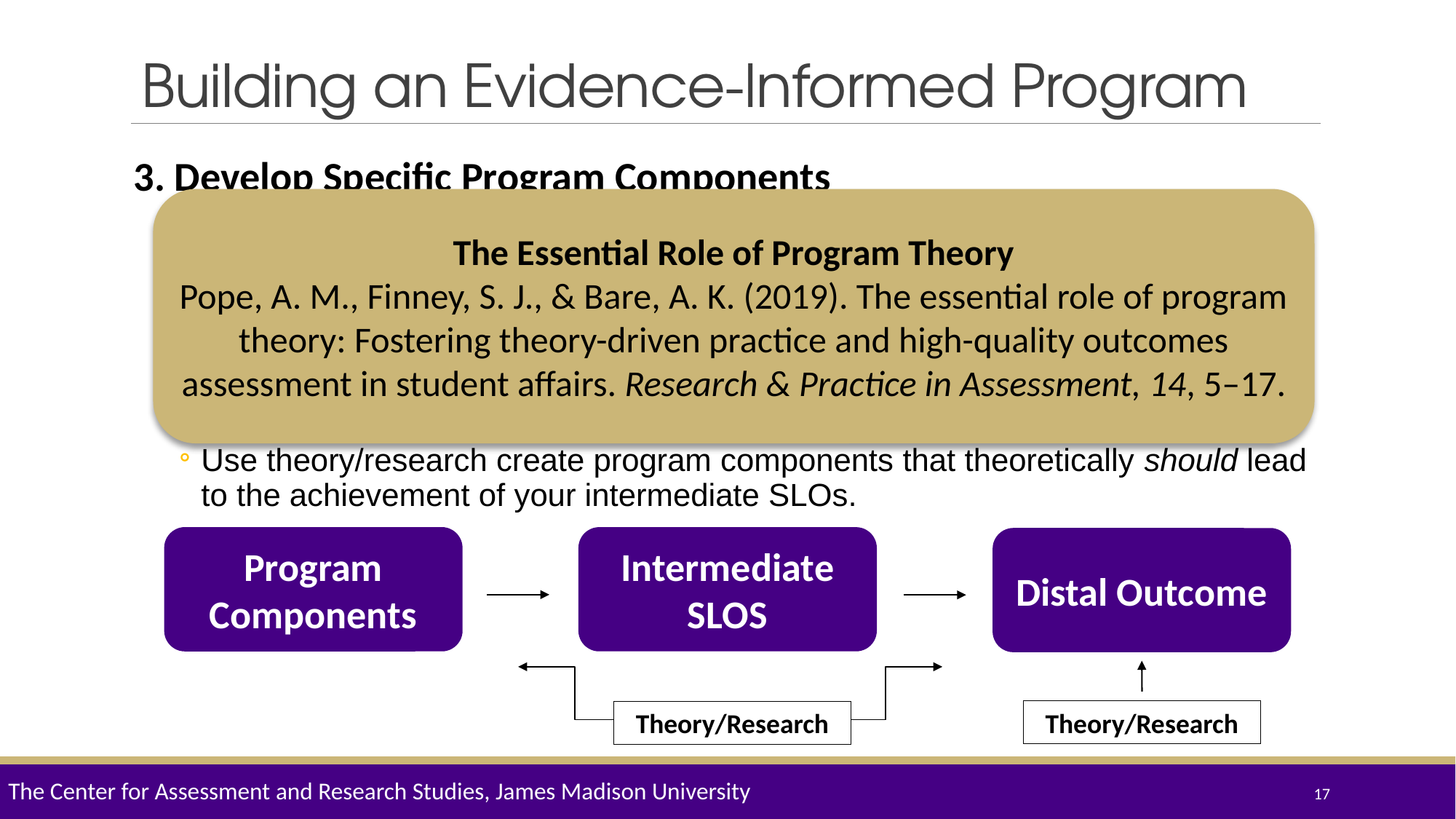

# Building an Evidence-Informed Program
3. Develop Specific Program Components
Program components are the activities, discussions, presentations, materials, etc. that comprise your program. Each component should be intentionally designed to help students achieve the intermediate SLOs specified in Step 2.
Use systematic reviews, meta-analyses, or individual program effectiveness studies to see what others have done that has/hasn’t worked
Use theory/research create program components that theoretically should lead to the achievement of your intermediate SLOs.

The Essential Role of Program Theory
Pope, A. M., Finney, S. J., & Bare, A. K. (2019). The essential role of program theory: Fostering theory-driven practice and high-quality outcomes assessment in student affairs. Research & Practice in Assessment, 14, 5–17.
Program Components
Intermediate SLOS
Distal Outcome
Theory/Research
Theory/Research
The Center for Assessment and Research Studies, James Madison University
17